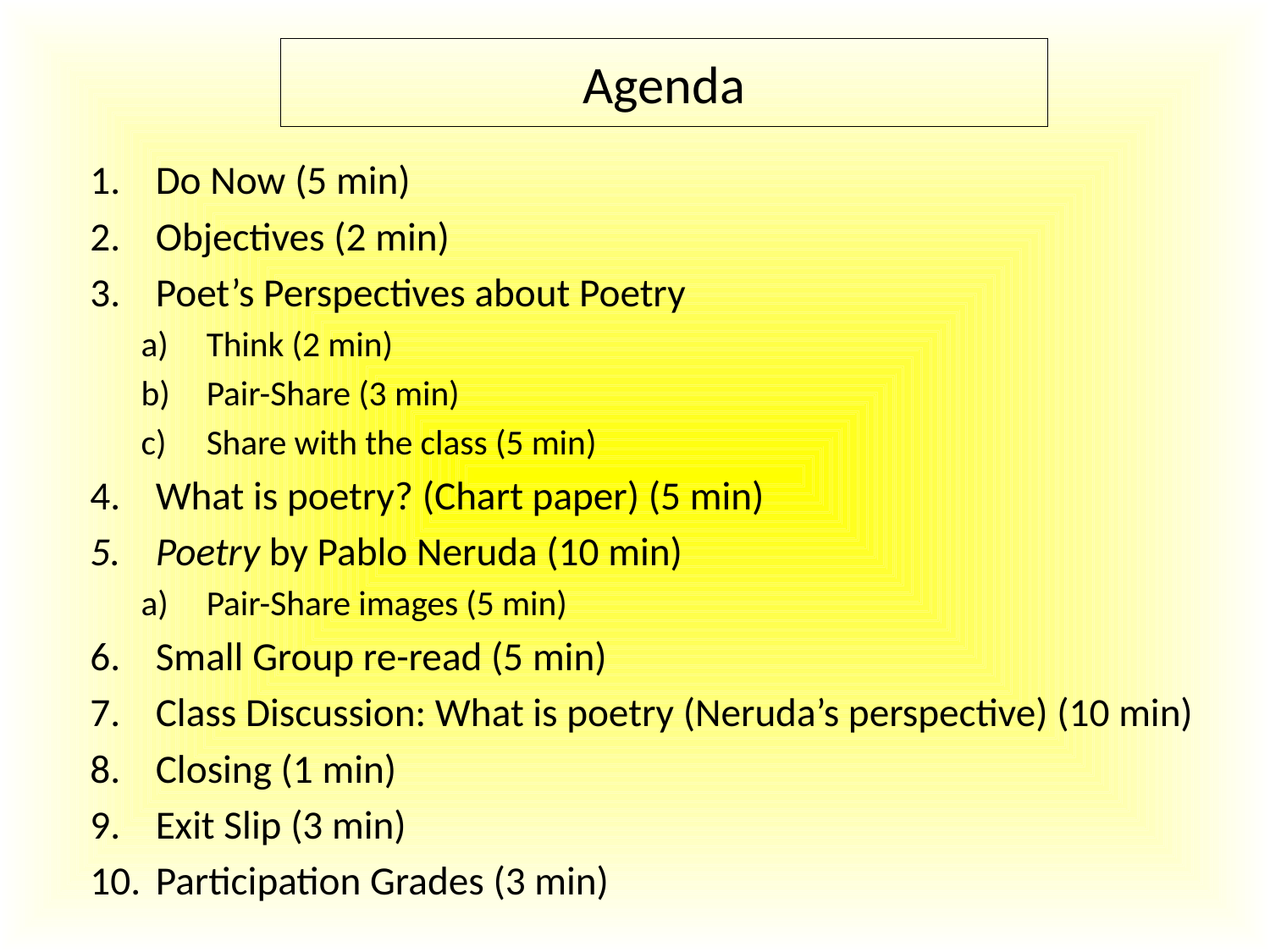

Agenda
Do Now (5 min)
Objectives (2 min)
Poet’s Perspectives about Poetry
Think (2 min)
Pair-Share (3 min)
Share with the class (5 min)
What is poetry? (Chart paper) (5 min)
Poetry by Pablo Neruda (10 min)
Pair-Share images (5 min)
Small Group re-read (5 min)
Class Discussion: What is poetry (Neruda’s perspective) (10 min)
Closing (1 min)
Exit Slip (3 min)
Participation Grades (3 min)